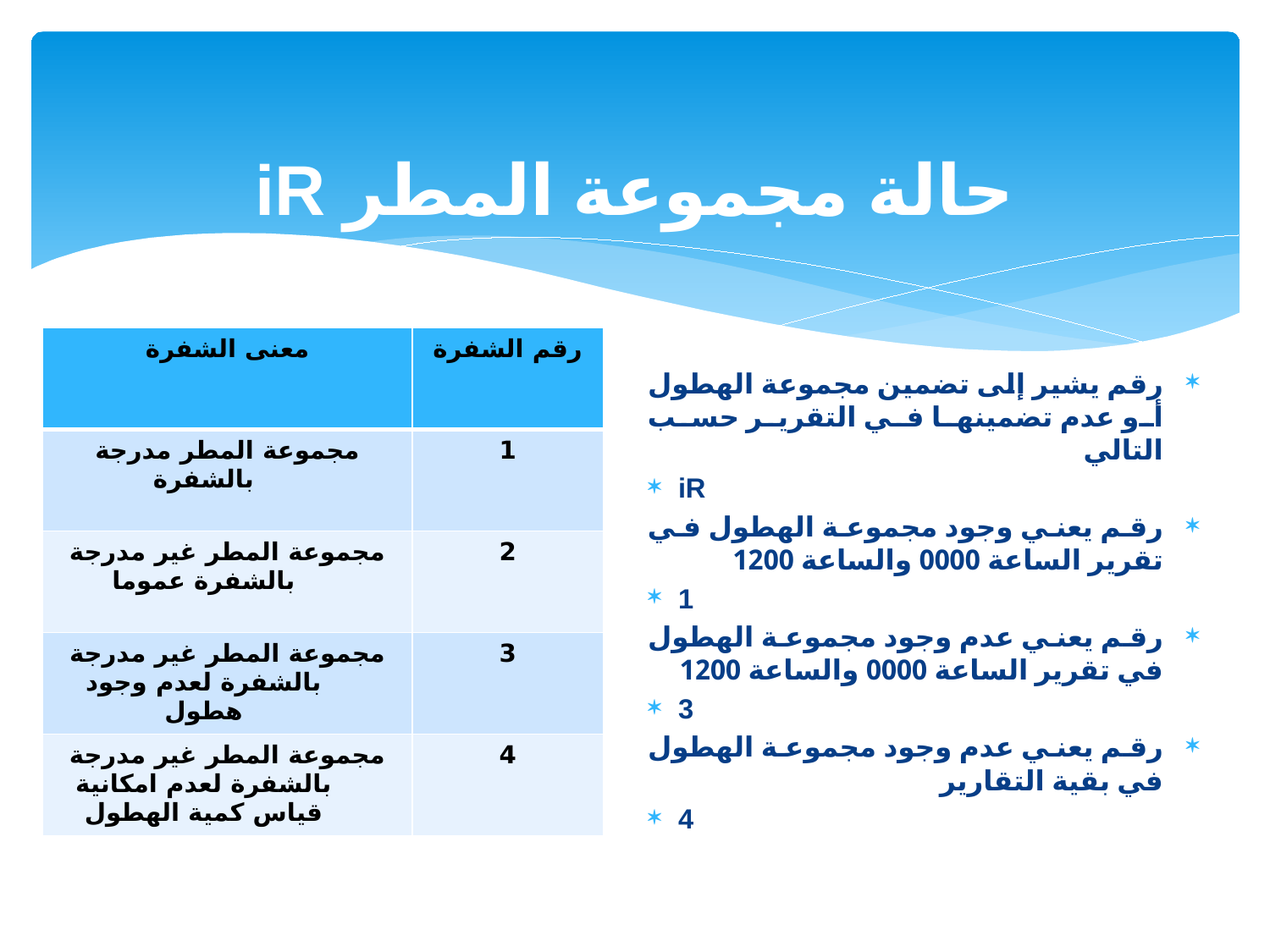

# حالة مجموعة المطر iR
| معنى الشفرة | رقم الشفرة |
| --- | --- |
| مجموعة المطر مدرجة بالشفرة | 1 |
| مجموعة المطر غير مدرجة بالشفرة عموما | 2 |
| مجموعة المطر غير مدرجة بالشفرة لعدم وجود هطول | 3 |
| مجموعة المطر غير مدرجة بالشفرة لعدم امكانية قياس كمية الهطول | 4 |
رقم يشير إلى تضمين مجموعة الهطول أو عدم تضمينها في التقرير حسب التالي
iR
رقم يعني وجود مجموعة الهطول في تقرير الساعة 0000 والساعة 1200
1
رقم يعني عدم وجود مجموعة الهطول في تقرير الساعة 0000 والساعة 1200
3
رقم يعني عدم وجود مجموعة الهطول في بقية التقارير
4